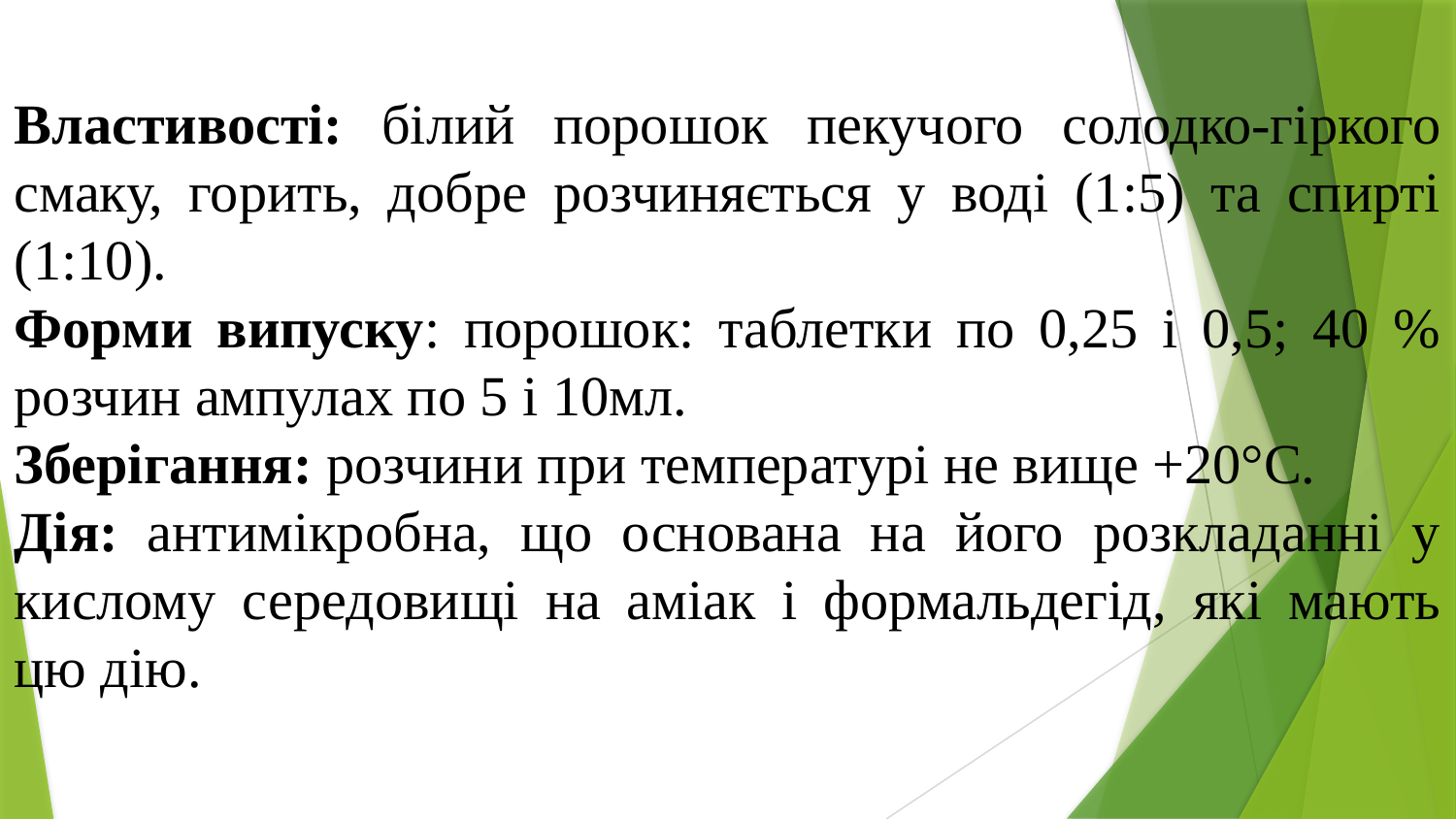

Властивості: білий порошок пекучого солодко-гіркого смаку, горить, добре розчиняється у воді (1:5) та спирті (1:10).
Форми випуску: порошок: таблетки по 0,25 і 0,5; 40 % розчин ампулах по 5 і 10мл.
Зберігання: розчини при температурі не вище +20°С.
Дія: антимікробна, що основана на його розкладанні у кислому середовищі на аміак і формальдегід, які мають цю дію.